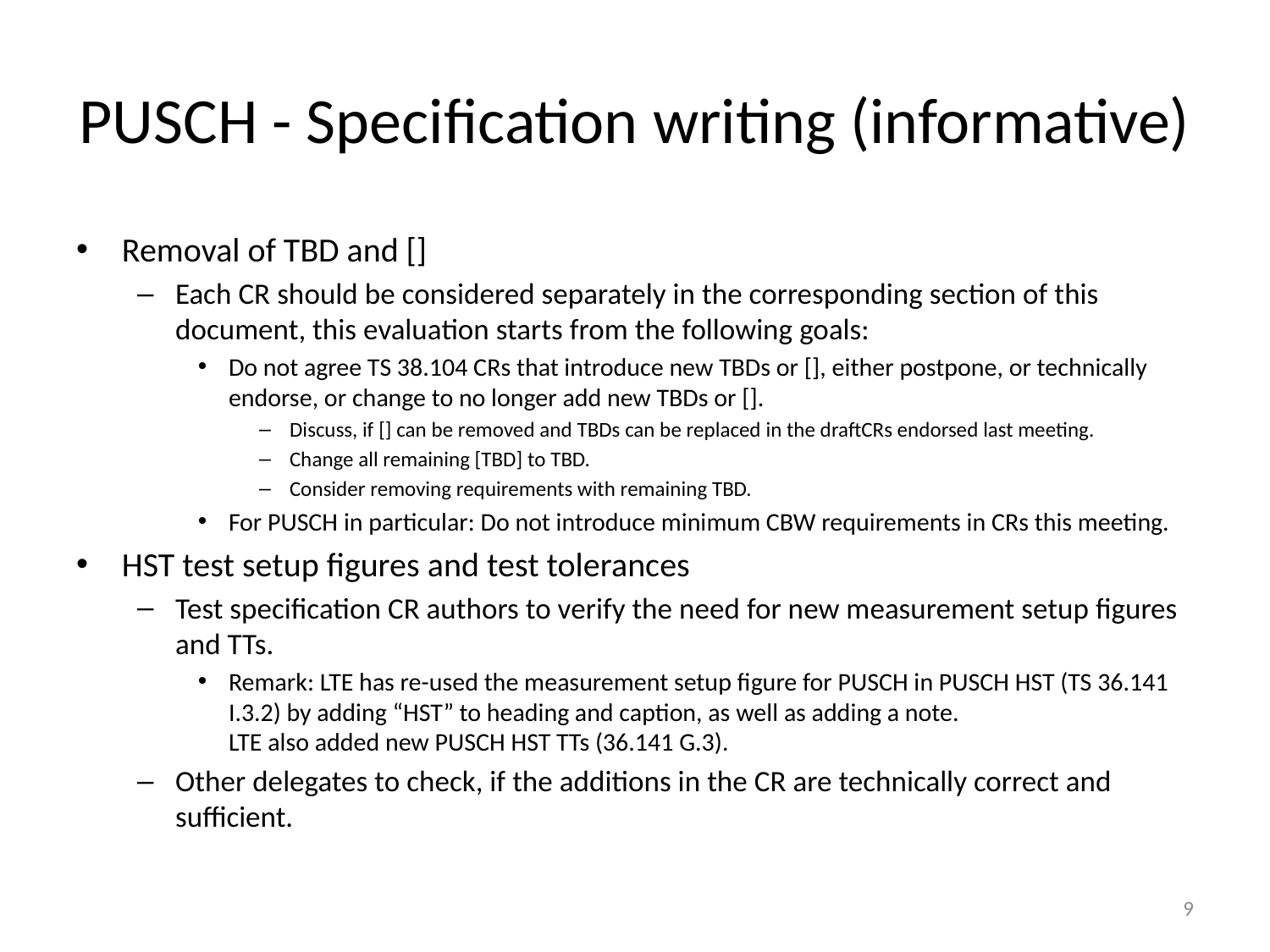

# PUSCH - Specification writing (informative)
Removal of TBD and []
Each CR should be considered separately in the corresponding section of this document, this evaluation starts from the following goals:
Do not agree TS 38.104 CRs that introduce new TBDs or [], either postpone, or technically endorse, or change to no longer add new TBDs or [].
Discuss, if [] can be removed and TBDs can be replaced in the draftCRs endorsed last meeting.
Change all remaining [TBD] to TBD.
Consider removing requirements with remaining TBD.
For PUSCH in particular: Do not introduce minimum CBW requirements in CRs this meeting.
HST test setup figures and test tolerances
Test specification CR authors to verify the need for new measurement setup figures and TTs.
Remark: LTE has re-used the measurement setup figure for PUSCH in PUSCH HST (TS 36.141 I.3.2) by adding “HST” to heading and caption, as well as adding a note.
LTE also added new PUSCH HST TTs (36.141 G.3).
Other delegates to check, if the additions in the CR are technically correct and sufficient.

9